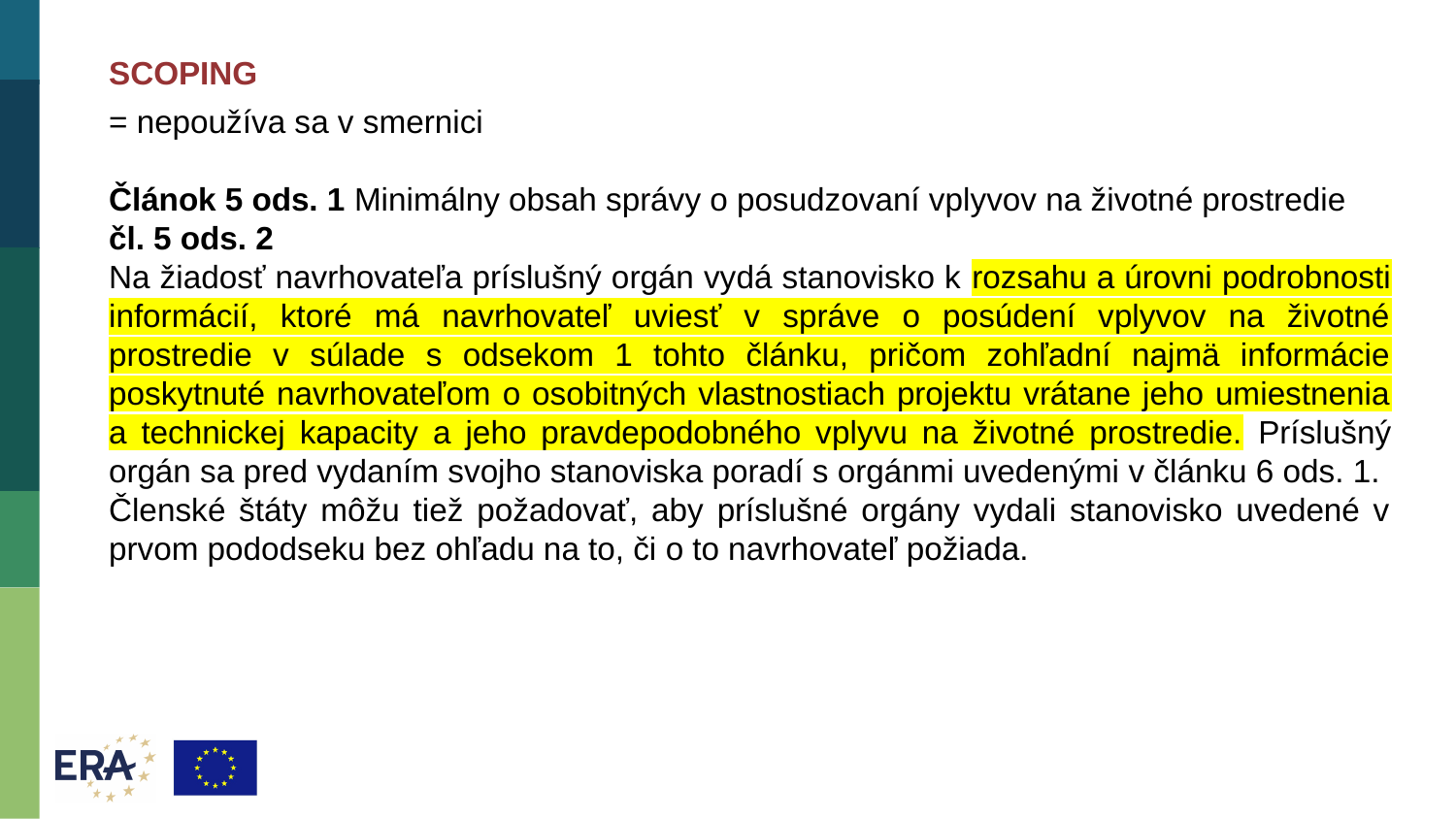

SCOPING

= nepoužíva sa v smernici

Článok 5 ods. 1 Minimálny obsah správy o posudzovaní vplyvov na životné prostredie
čl. 5 ods. 2
Na žiadosť navrhovateľa príslušný orgán vydá stanovisko k rozsahu a úrovni podrobnosti informácií, ktoré má navrhovateľ uviesť v správe o posúdení vplyvov na životné prostredie v súlade s odsekom 1 tohto článku, pričom zohľadní najmä informácie poskytnuté navrhovateľom o osobitných vlastnostiach projektu vrátane jeho umiestnenia a technickej kapacity a jeho pravdepodobného vplyvu na životné prostredie. Príslušný orgán sa pred vydaním svojho stanoviska poradí s orgánmi uvedenými v článku 6 ods. 1.
Členské štáty môžu tiež požadovať, aby príslušné orgány vydali stanovisko uvedené v prvom pododseku bez ohľadu na to, či o to navrhovateľ požiada.